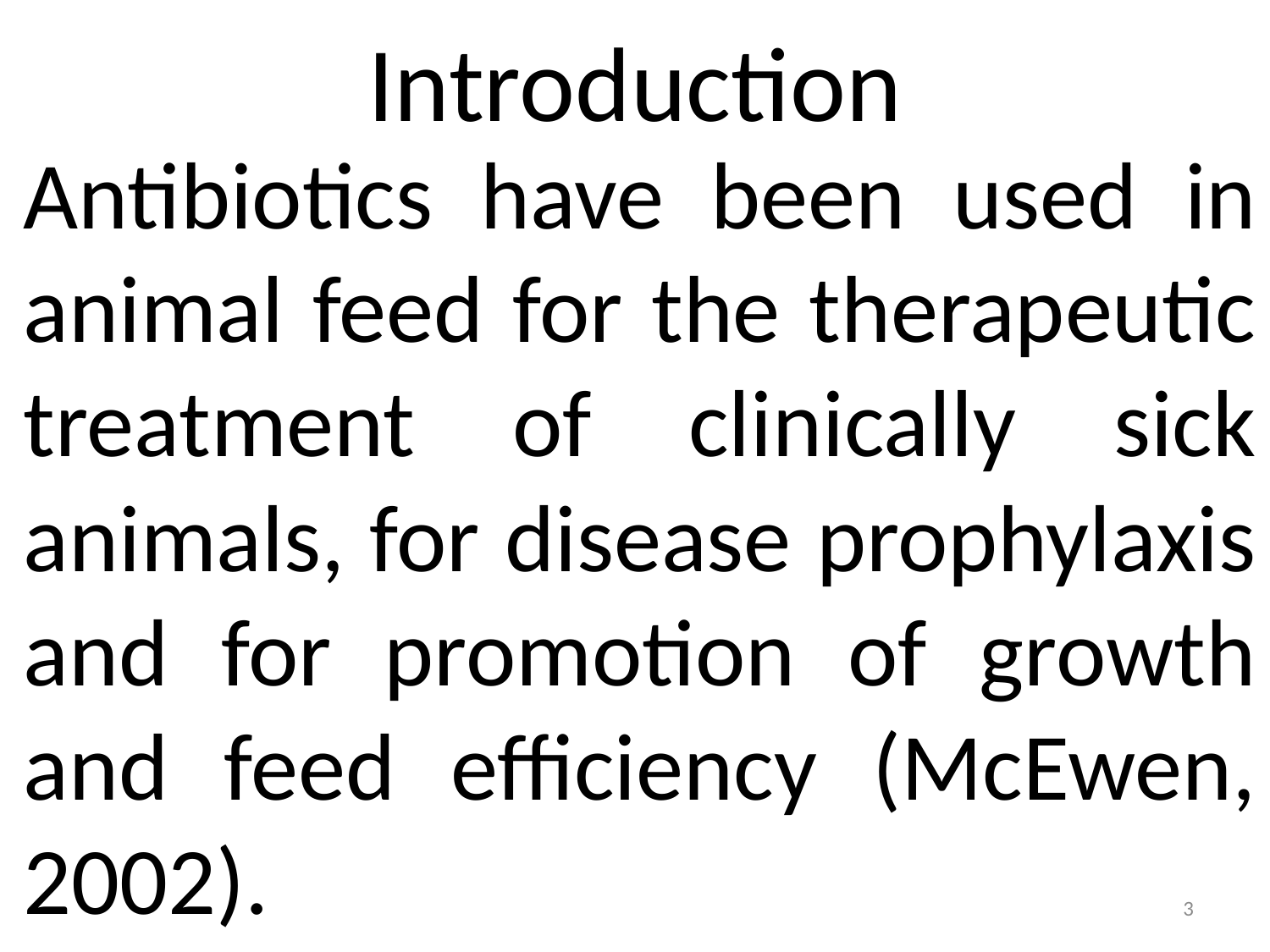

# Introduction
Antibiotics have been used in animal feed for the therapeutic treatment of clinically sick animals, for disease prophylaxis and for promotion of growth and feed efficiency (McEwen, 2002).
3